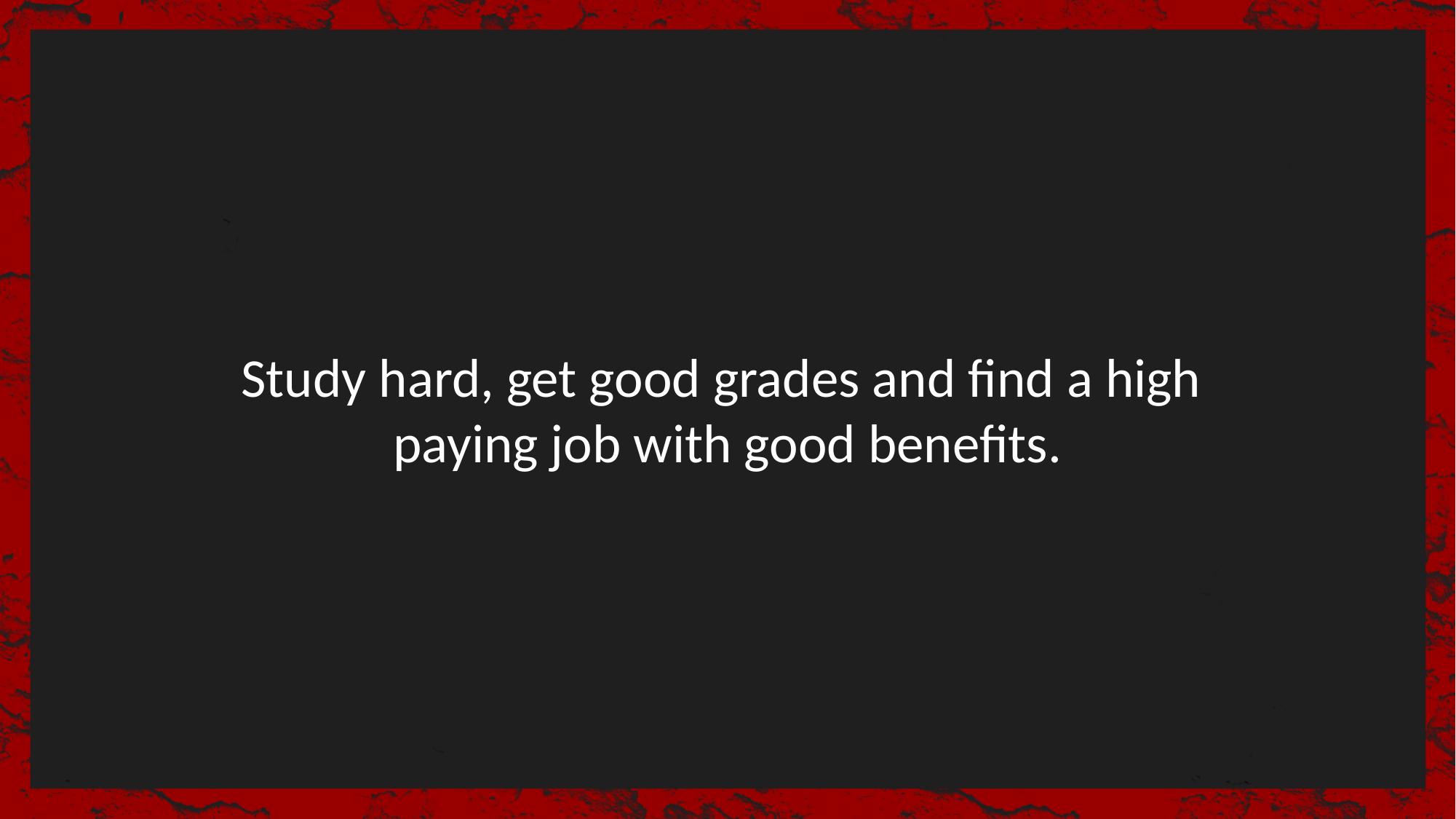

Study hard, get good grades and find a high
paying job with good benefits.